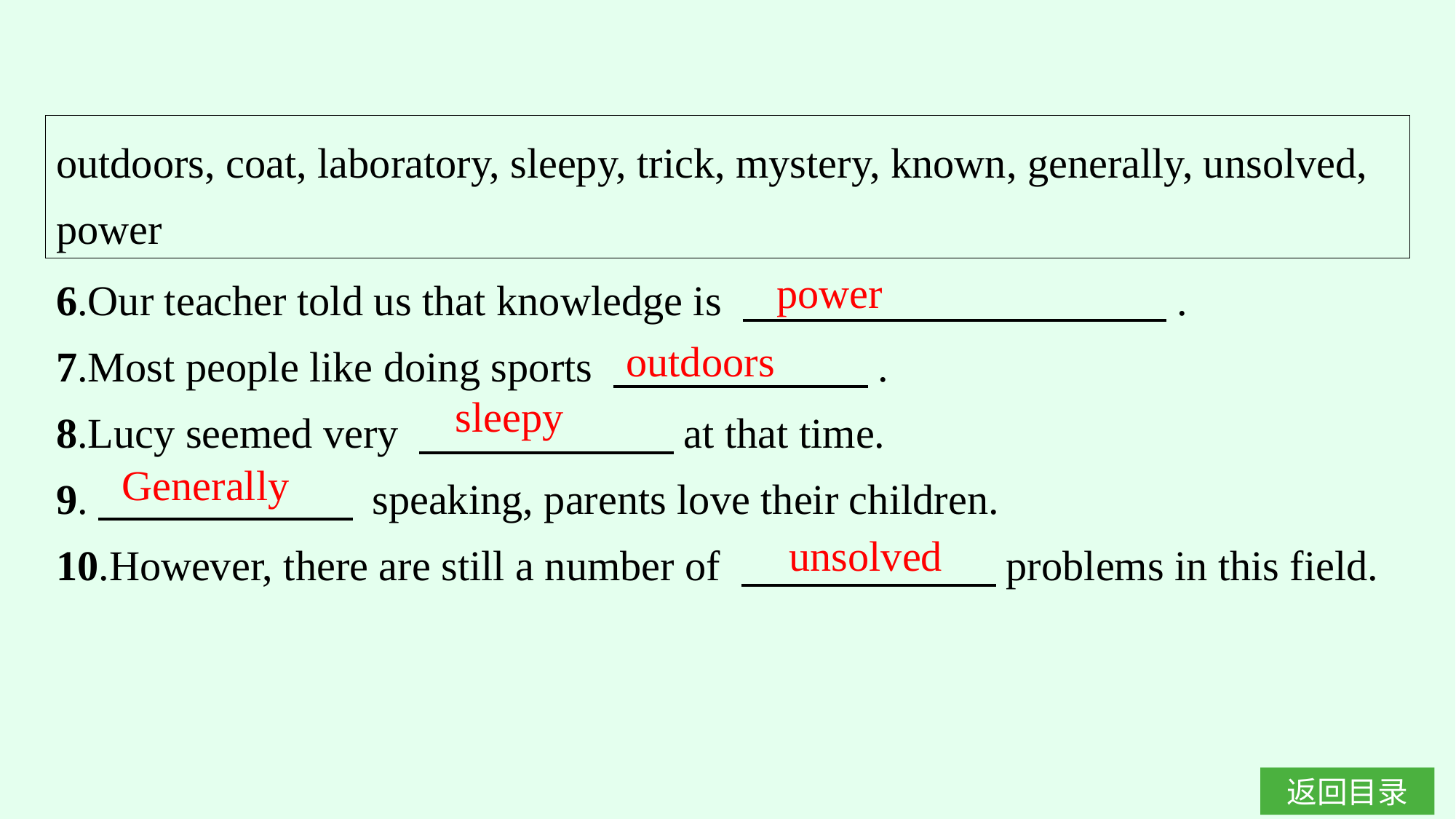

outdoors, coat, laboratory, sleepy, trick, mystery, known, generally, unsolved, power
power
6.Our teacher told us that knowledge is 　　　　　　　　　　.
7.Most people like doing sports 　　　　　　.
8.Lucy seemed very 　　　　　　at that time.
9.　　　　　　 speaking, parents love their children.
10.However, there are still a number of 　　　　　　problems in this field.
outdoors
sleepy
Generally
unsolved